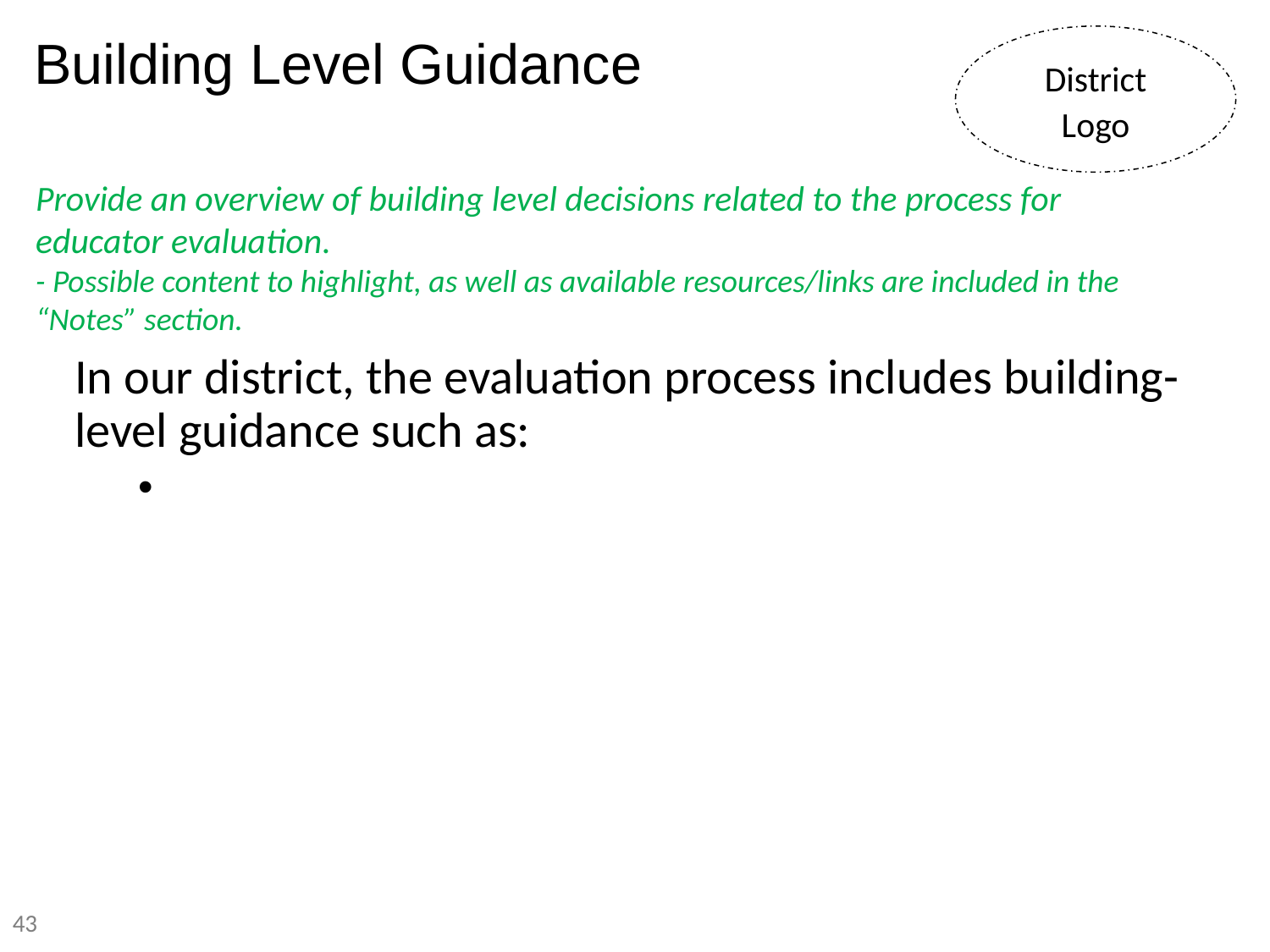

District Logo
# Building Level Guidance
Provide an overview of building level decisions related to the process for educator evaluation.
- Possible content to highlight, as well as available resources/links are included in the “Notes” section.
In our district, the evaluation process includes building-level guidance such as:

43